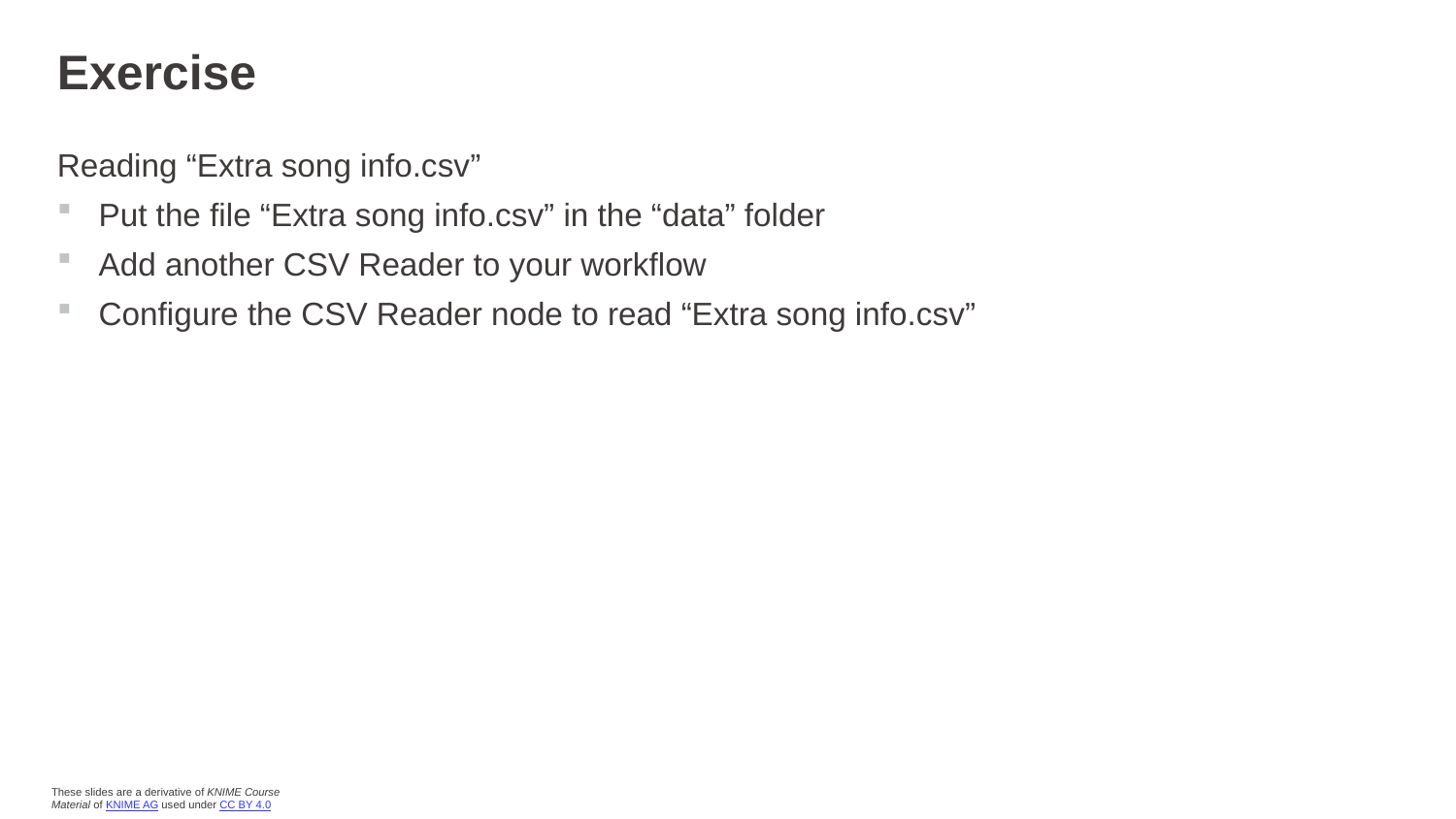

# Exercise
Reading “Extra song info.csv”
Put the file “Extra song info.csv” in the “data” folder
Add another CSV Reader to your workflow
Configure the CSV Reader node to read “Extra song info.csv”